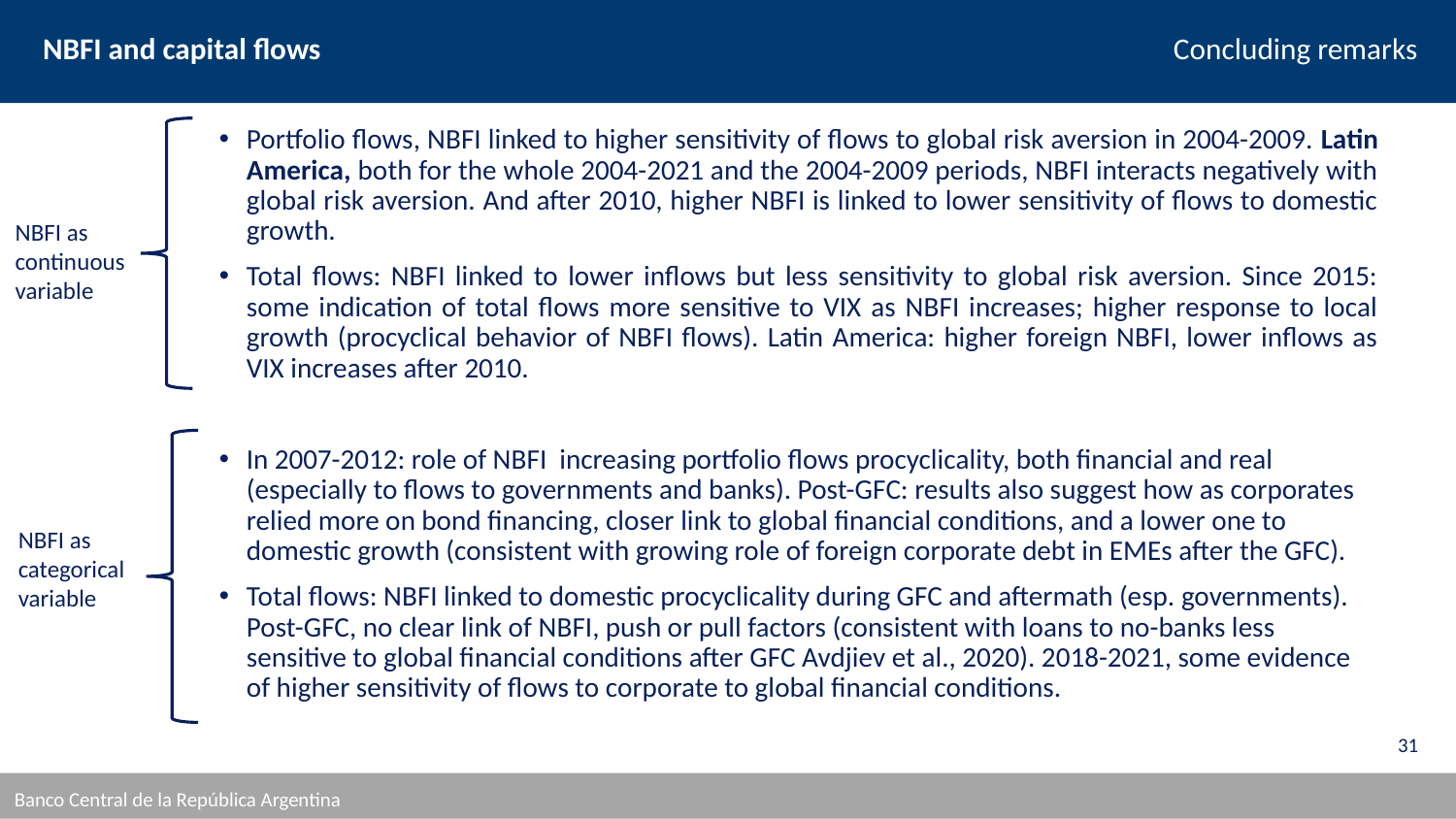

NBFI and capital flows

Concluding remarks

Portfolio flows, NBFI linked to higher sensitivity of flows to global risk aversion in 2004-2009. Latin America, both for the whole 2004-2021 and the 2004-2009 periods, NBFI interacts negatively with global risk aversion. And after 2010, higher NBFI is linked to lower sensitivity of flows to domestic growth.
Total flows: NBFI linked to lower inflows but less sensitivity to global risk aversion. Since 2015: some indication of total flows more sensitive to VIX as NBFI increases; higher response to local growth (procyclical behavior of NBFI flows). Latin America: higher foreign NBFI, lower inflows as VIX increases after 2010.

In 2007-2012: role of NBFI  increasing portfolio flows procyclicality, both financial and real (especially to flows to governments and banks). Post-GFC: results also suggest how as corporates relied more on bond financing, closer link to global financial conditions, and a lower one to domestic growth (consistent with growing role of foreign corporate debt in EMEs after the GFC).
Total flows: NBFI linked to domestic procyclicality during GFC and aftermath (esp. governments). Post-GFC, no clear link of NBFI, push or pull factors (consistent with loans to no-banks less sensitive to global financial conditions after GFC Avdjiev et al., 2020). 2018-2021, some evidence of higher sensitivity of flows to corporate to global financial conditions.

NBFI as continuous variable

NBFI as categorical variable